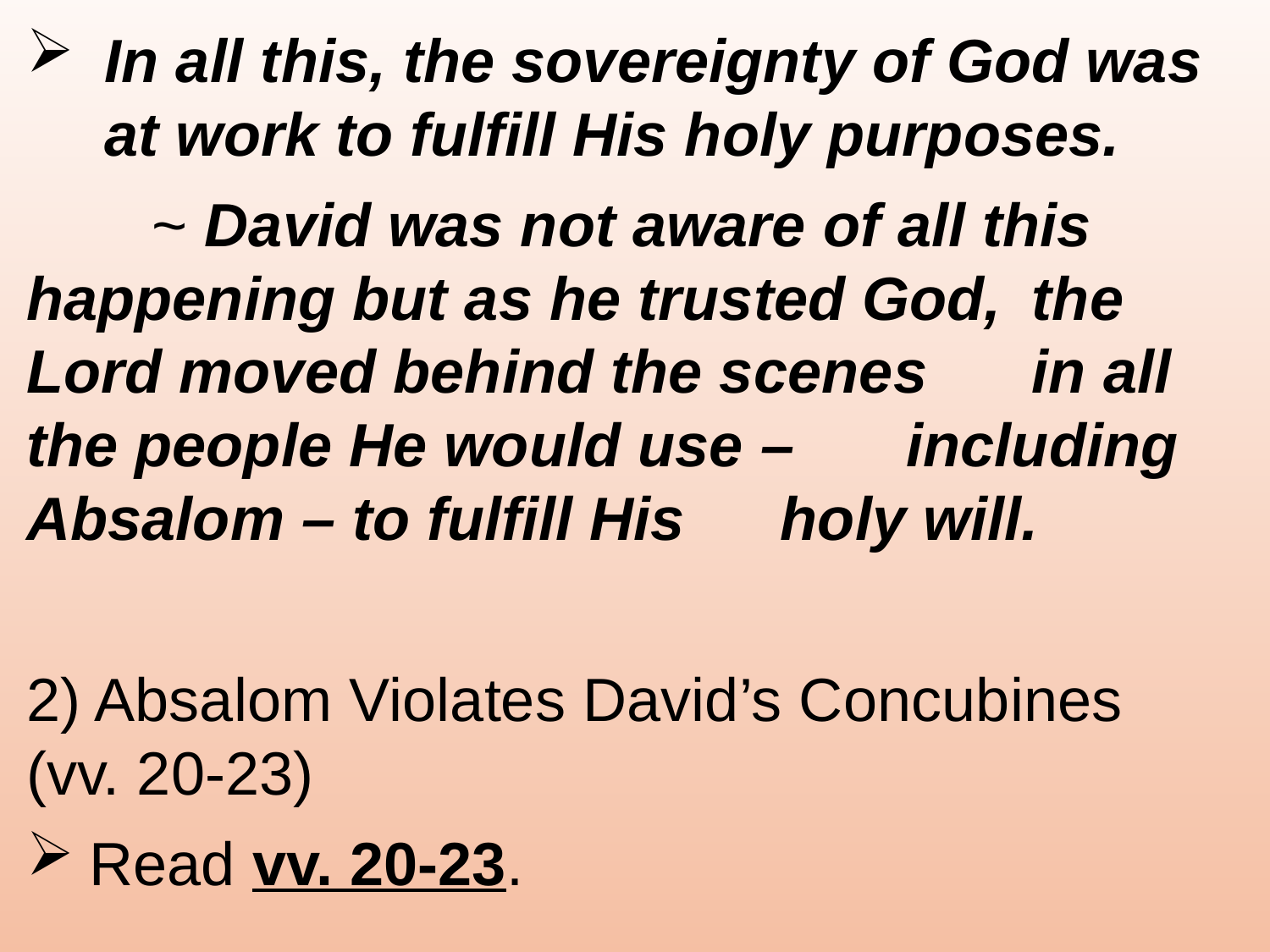

In all this, the sovereignty of God was at work to fulfill His holy purposes.
		~ David was not aware of all this 						happening but as he trusted God, 						the Lord moved behind the scenes 					in all the people He would use – 						including Absalom – to fulfill His 						holy will.

2) Absalom Violates David’s Concubines 	(vv. 20-23)
Read vv. 20-23.